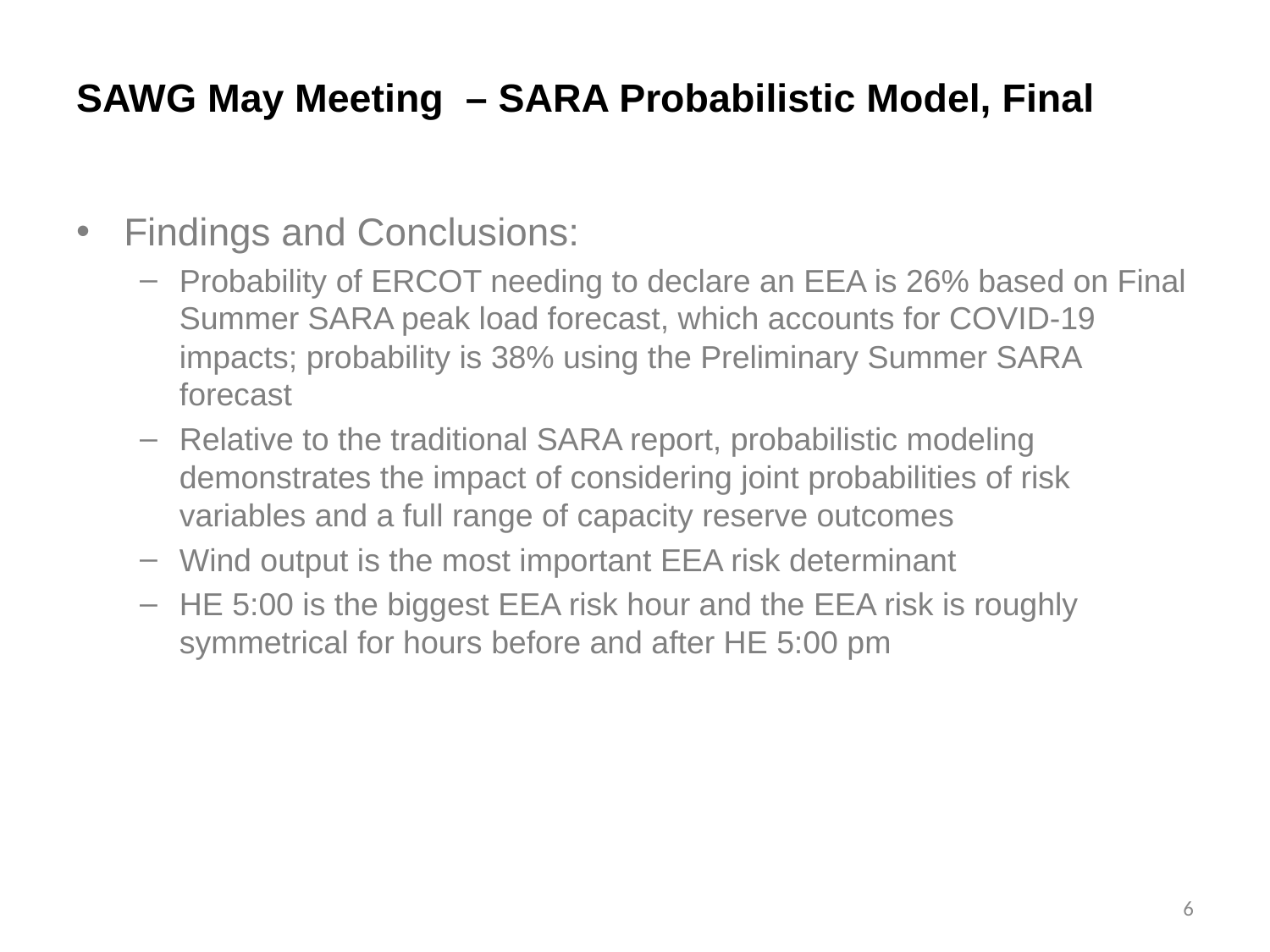

# SAWG May Meeting  – SARA Probabilistic Model, Final
Findings and Conclusions:
Probability of ERCOT needing to declare an EEA is 26% based on Final Summer SARA peak load forecast, which accounts for COVID-19 impacts; probability is 38% using the Preliminary Summer SARA forecast
Relative to the traditional SARA report, probabilistic modeling demonstrates the impact of considering joint probabilities of risk variables and a full range of capacity reserve outcomes
Wind output is the most important EEA risk determinant
HE 5:00 is the biggest EEA risk hour and the EEA risk is roughly symmetrical for hours before and after HE 5:00 pm

6